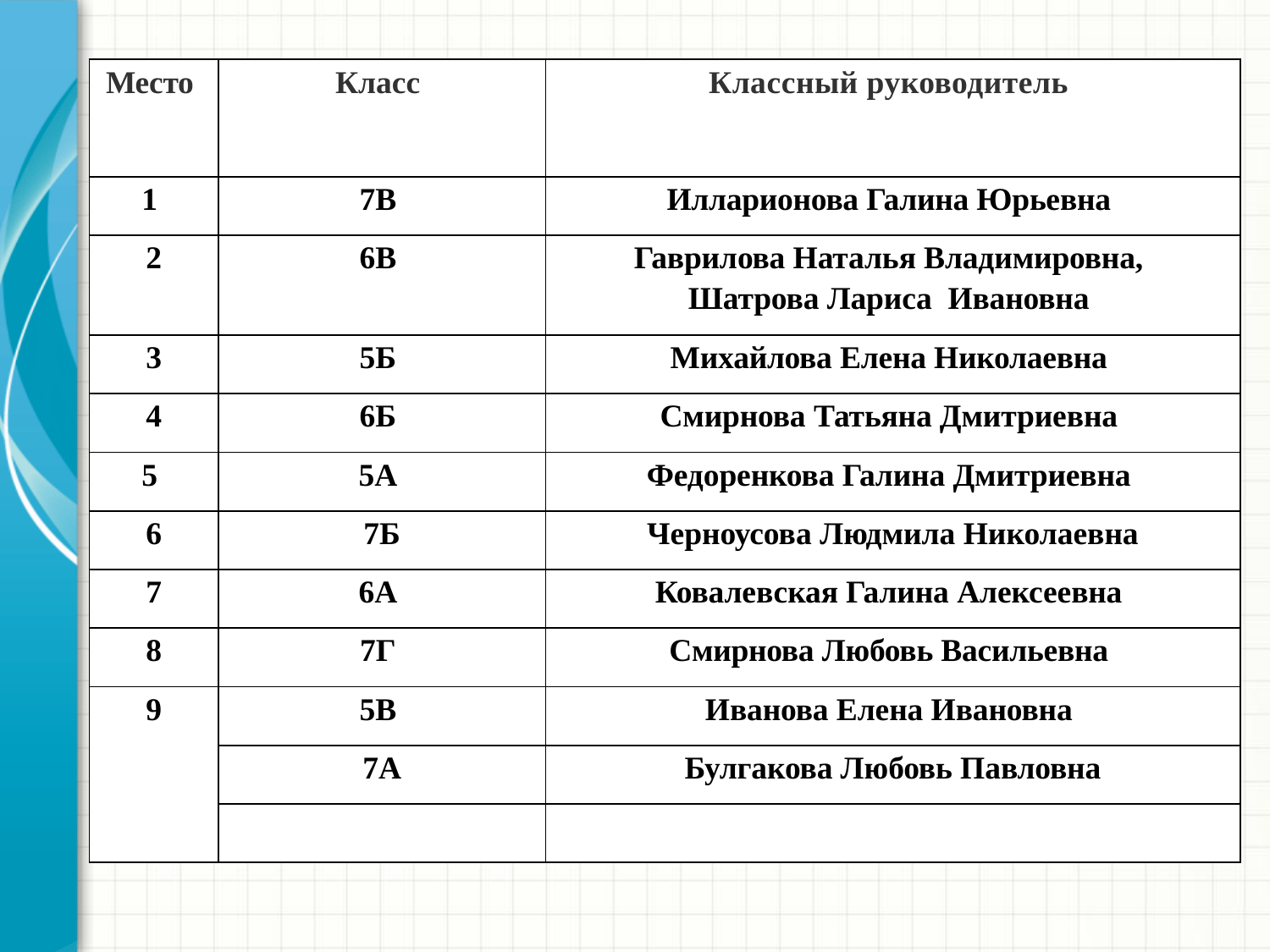

| Место | Класс | Классный руководитель |
| --- | --- | --- |
| 1 | 7В | Илларионова Галина Юрьевна |
| 2 | 6В | Гаврилова Наталья Владимировна, Шатрова Лариса Ивановна |
| 3 | 5Б | Михайлова Елена Николаевна |
| 4 | 6Б | Смирнова Татьяна Дмитриевна |
| 5 | 5А | Федоренкова Галина Дмитриевна |
| 6 | 7Б | Черноусова Людмила Николаевна |
| 7 | 6А | Ковалевская Галина Алексеевна |
| 8 | 7Г | Смирнова Любовь Васильевна |
| 9 | 5В | Иванова Елена Ивановна |
|  | 7А | Булгакова Любовь Павловна |
|  |  |  |